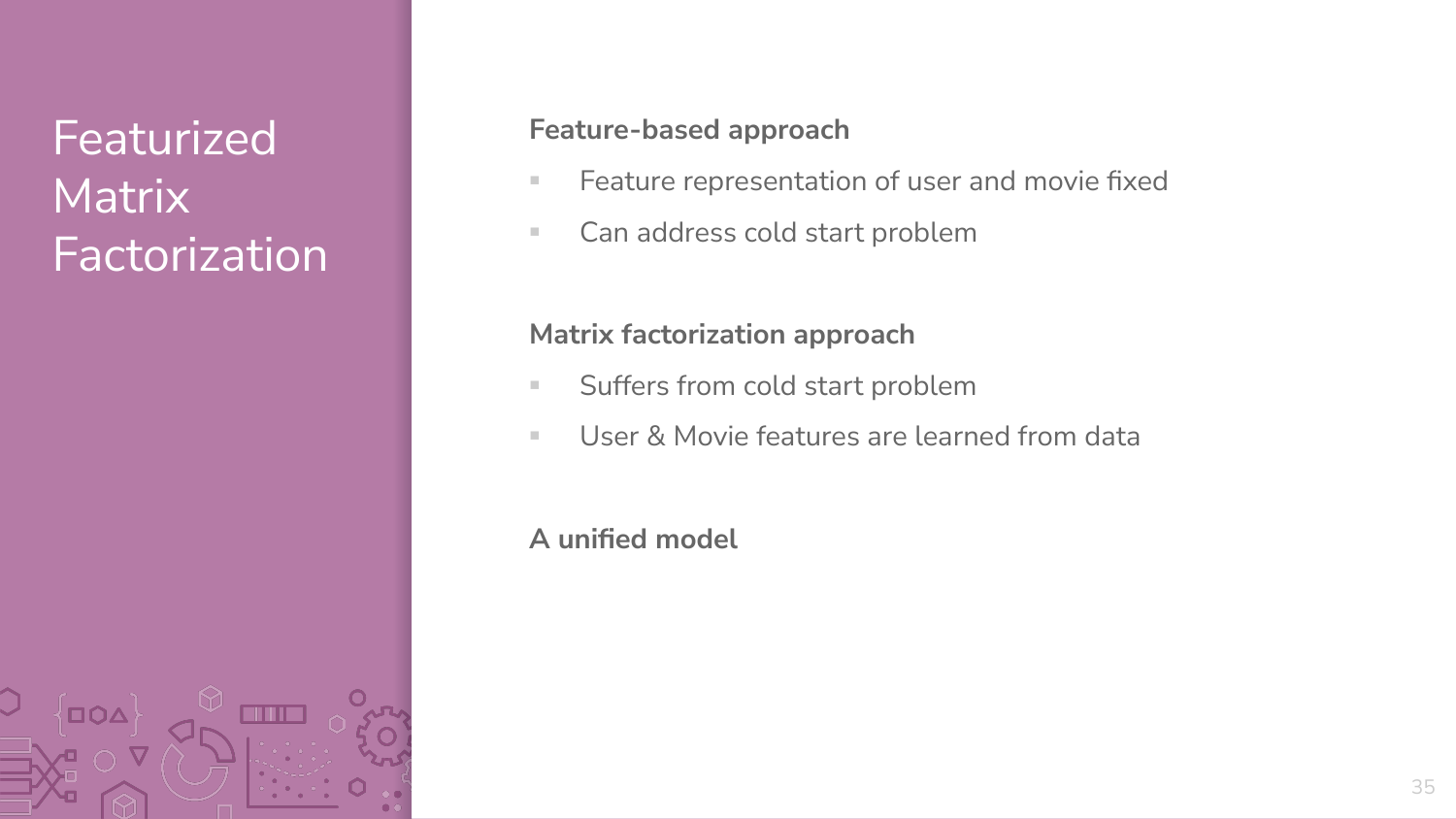

# Featurized Matrix Factorization
Feature-based approach
Feature representation of user and movie fixed
Can address cold start problem

Matrix factorization approach
Suffers from cold start problem
User & Movie features are learned from data

A unified model

35